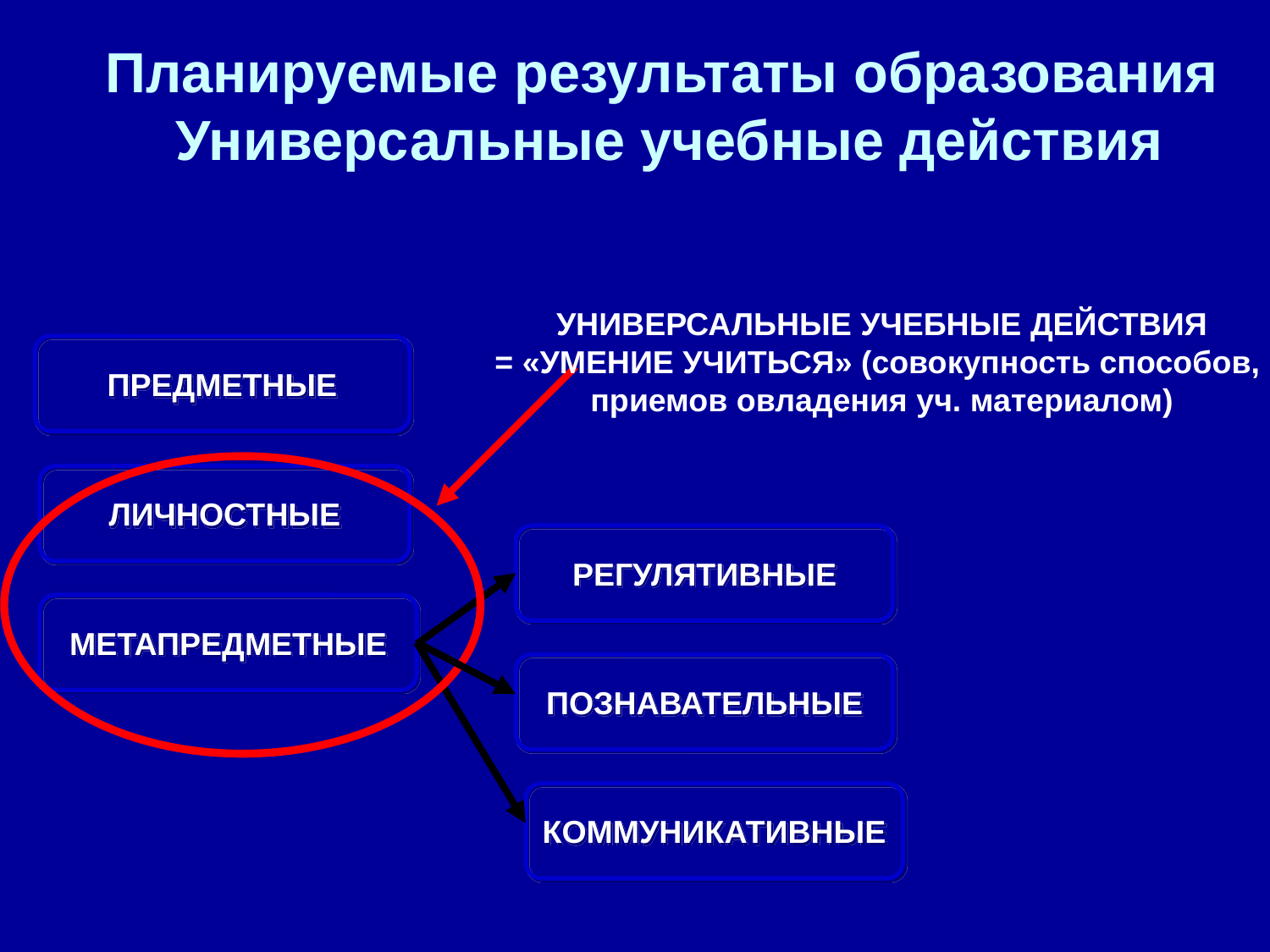

Планируемые результаты образования
Универсальные учебные действия
УНИВЕРСАЛЬНЫЕ УЧЕБНЫЕ ДЕЙСТВИЯ
= «УМЕНИЕ УЧИТЬСЯ» (совокупность способов,
приемов овладения уч. материалом)
ПРЕДМЕТНЫЕ

ЛИЧНОСТНЫЕ
РЕГУЛЯТИВНЫЕ
МЕТАПРЕДМЕТНЫЕ
ПОЗНАВАТЕЛЬНЫЕ
КОММУНИКАТИВНЫЕ